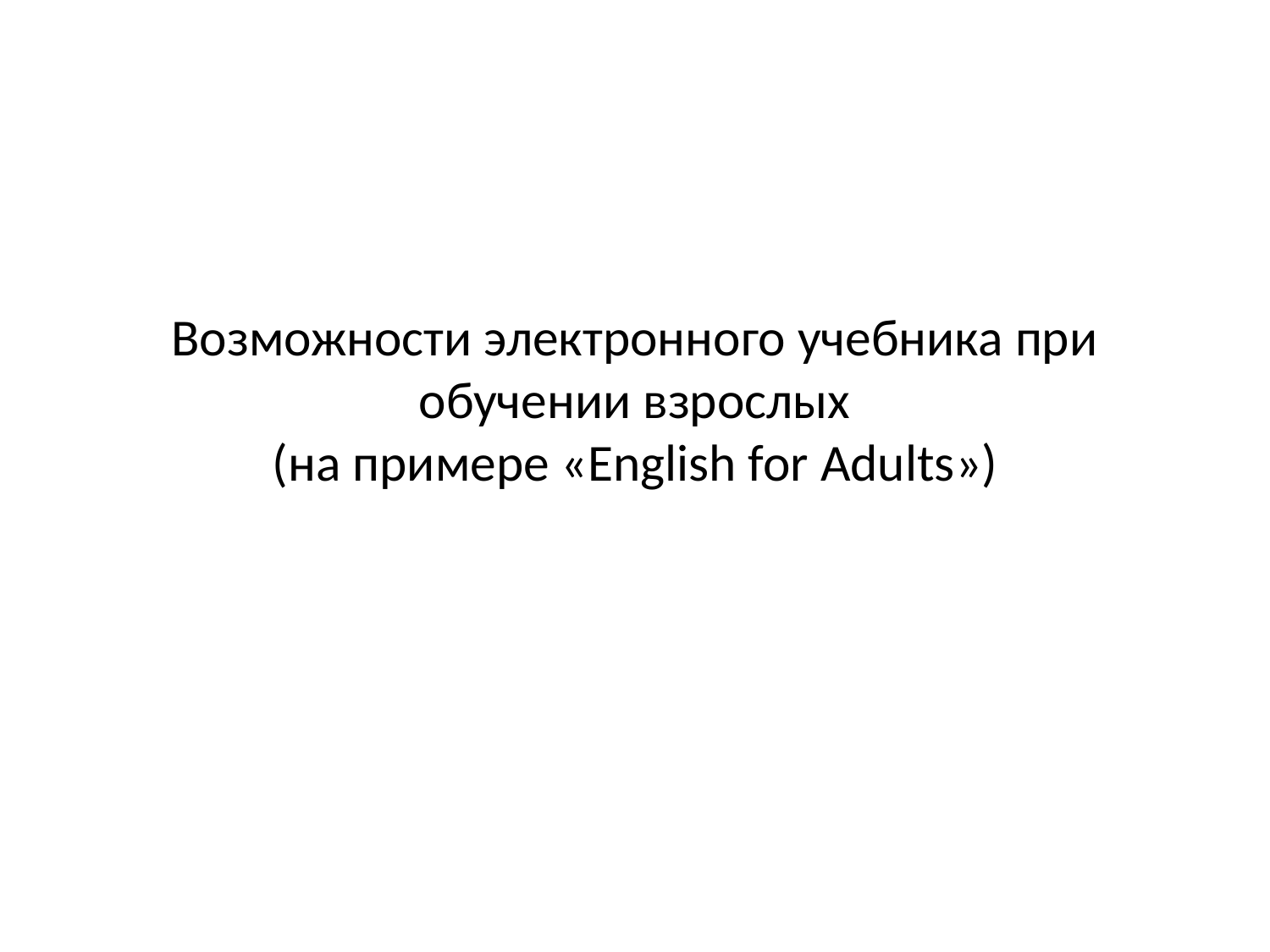

# Возможности электронного учебника при обучении взрослых (на примере «English for Adults»)